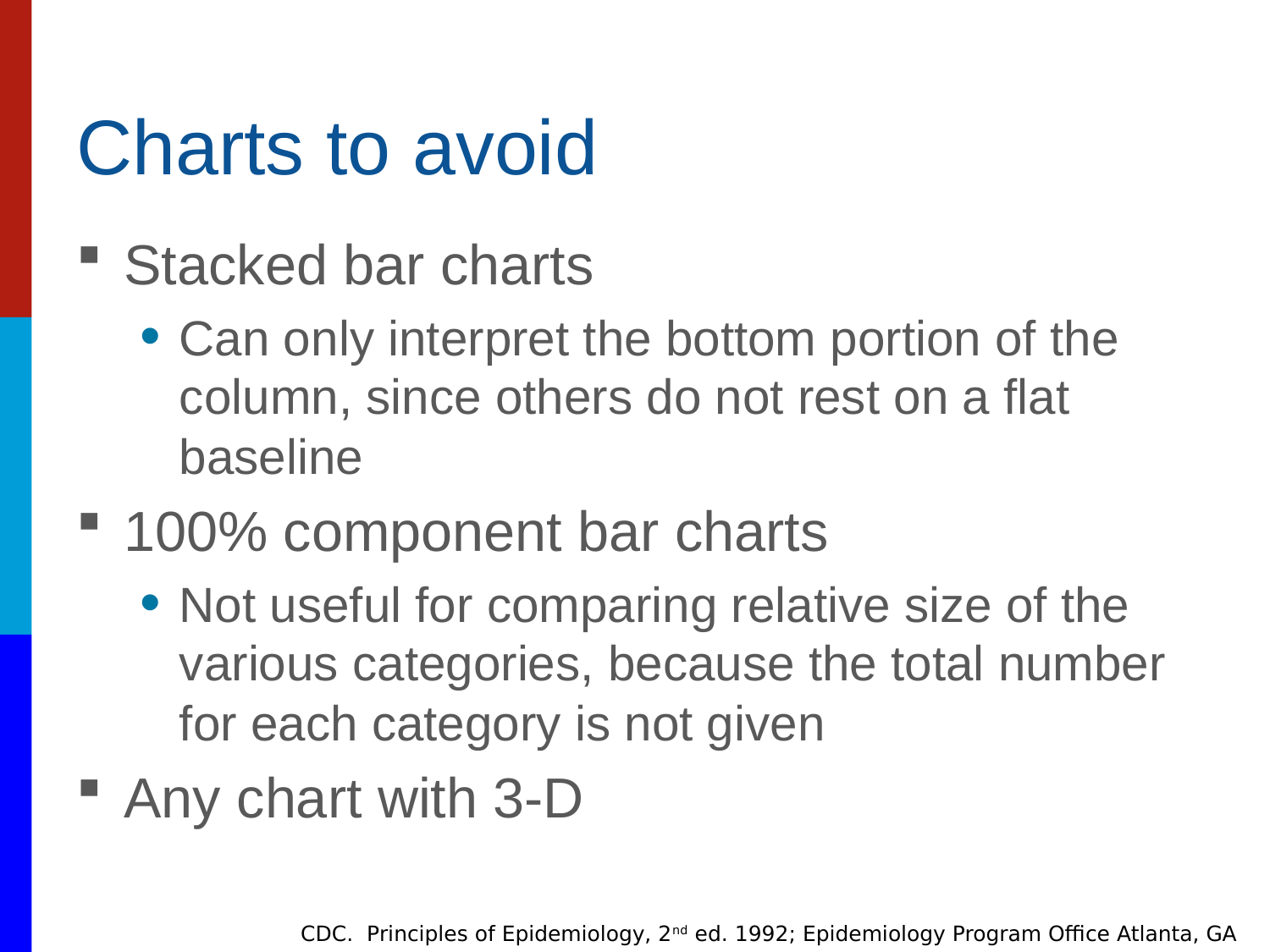

# Charts to avoid
Stacked bar charts
Can only interpret the bottom portion of the column, since others do not rest on a flat baseline
100% component bar charts
Not useful for comparing relative size of the various categories, because the total number for each category is not given
Any chart with 3-D
CDC.  Principles of Epidemiology, 2nd ed. 1992; Epidemiology Program Office Atlanta, GA